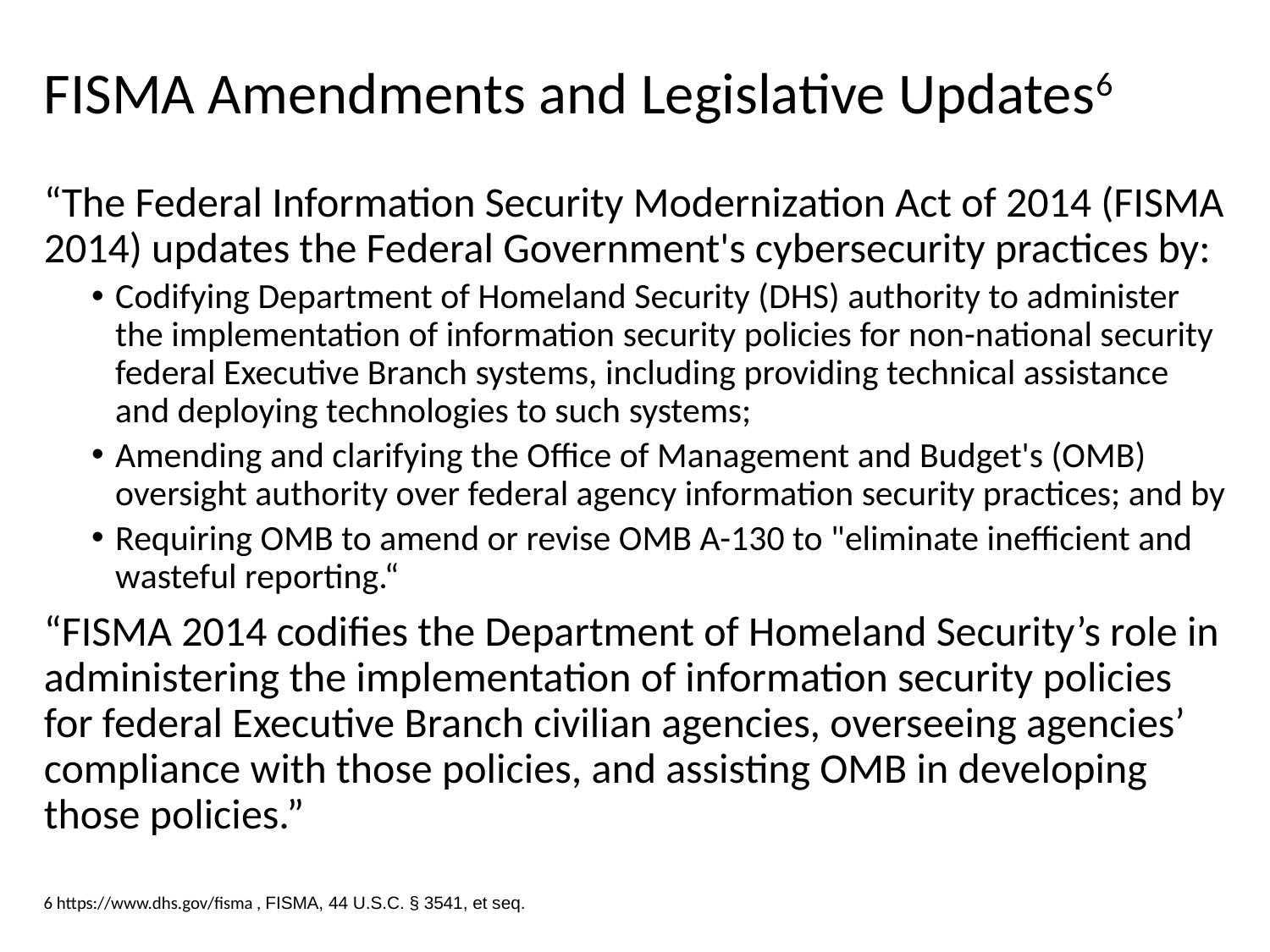

# FISMA Amendments and Legislative Updates6
“The Federal Information Security Modernization Act of 2014 (FISMA 2014) updates the Federal Government's cybersecurity practices by:
Codifying Department of Homeland Security (DHS) authority to administer the implementation of information security policies for non-national security federal Executive Branch systems, including providing technical assistance and deploying technologies to such systems;
Amending and clarifying the Office of Management and Budget's (OMB) oversight authority over federal agency information security practices; and by
Requiring OMB to amend or revise OMB A-130 to "eliminate inefficient and wasteful reporting.“
“FISMA 2014 codifies the Department of Homeland Security’s role in administering the implementation of information security policies for federal Executive Branch civilian agencies, overseeing agencies’ compliance with those policies, and assisting OMB in developing those policies.”
6 https://www.dhs.gov/fisma , FISMA, 44 U.S.C. § 3541, et seq.